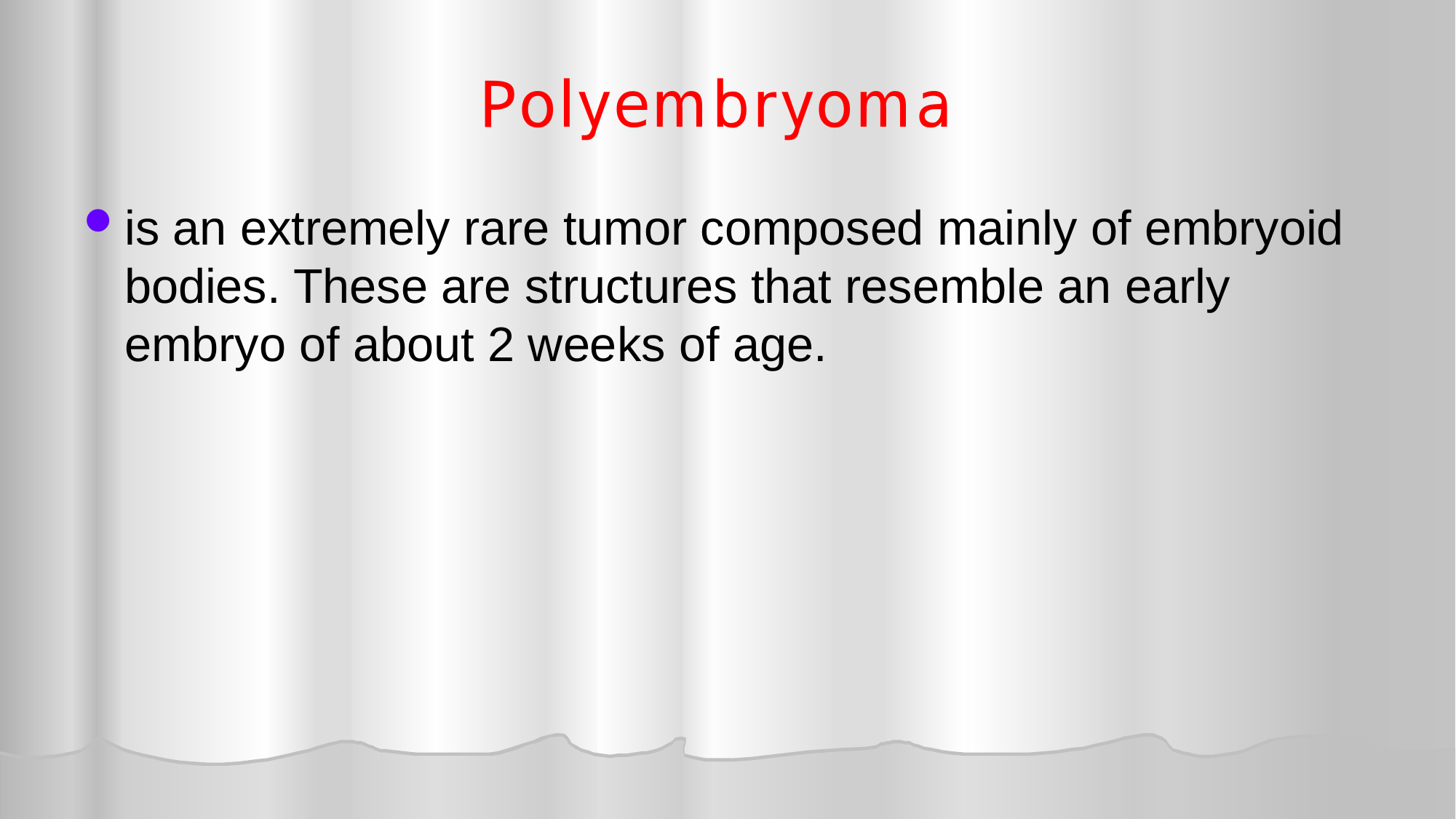

# Polyembryoma
is an extremely rare tumor composed mainly of embryoid bodies. These are structures that resemble an early embryo of about 2 weeks of age.